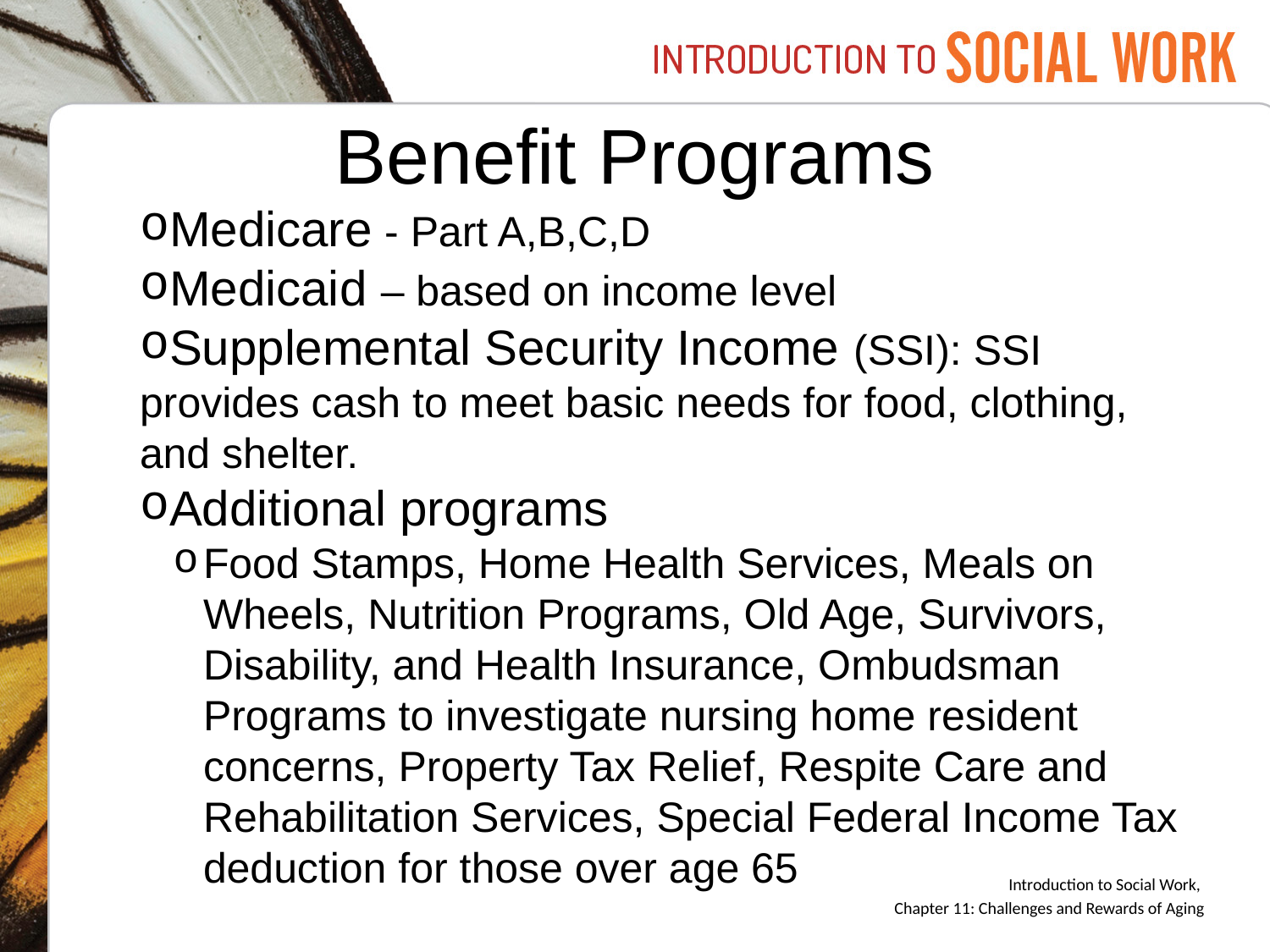

# Benefit Programs
Medicare - Part A,B,C,D
Medicaid – based on income level
Supplemental Security Income (SSI): SSI provides cash to meet basic needs for food, clothing, and shelter.
Additional programs
Food Stamps, Home Health Services, Meals on Wheels, Nutrition Programs, Old Age, Survivors, Disability, and Health Insurance, Ombudsman Programs to investigate nursing home resident concerns, Property Tax Relief, Respite Care and Rehabilitation Services, Special Federal Income Tax deduction for those over age 65

Introduction to Social Work,
Chapter 11: Challenges and Rewards of Aging